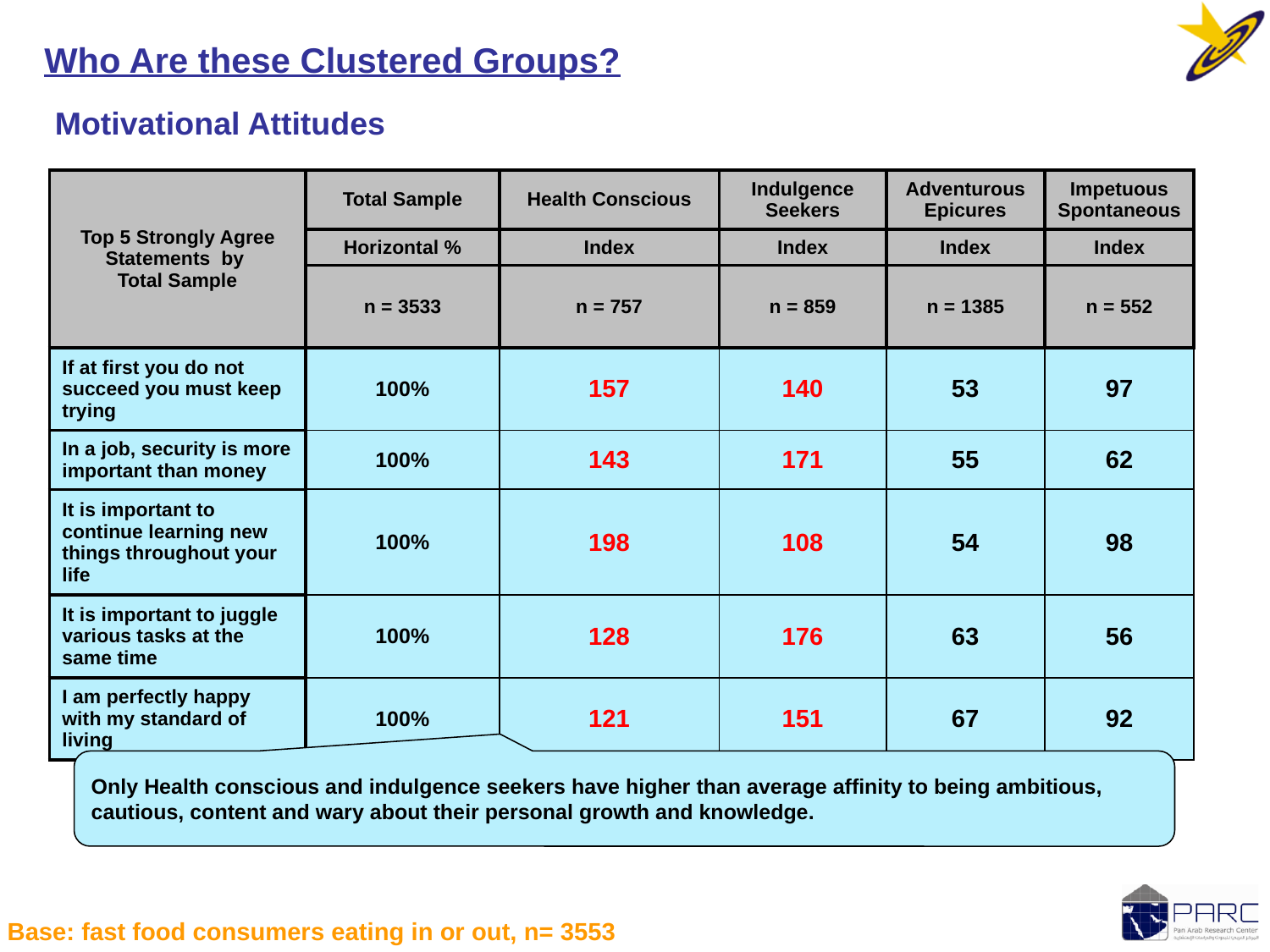

Who Are these Clustered Groups?
Motivational Attitudes
| Top 5 Strongly Agree Statements  by Total Sample | Total Sample | Health Conscious | Indulgence Seekers | Adventurous Epicures | Impetuous Spontaneous |
| --- | --- | --- | --- | --- | --- |
|  | Horizontal % | Index | Index | Index | Index |
|  | n = 3533 | n = 757 | n = 859 | n = 1385 | n = 552 |
| If at first you do not succeed you must keep trying | 100% | 157 | 140 | 53 | 97 |
| In a job, security is more important than money | 100% | 143 | 171 | 55 | 62 |
| It is important to continue learning new things throughout your life | 100% | 198 | 108 | 54 | 98 |
| It is important to juggle various tasks at the same time | 100% | 128 | 176 | 63 | 56 |
| I am perfectly happy with my standard of living | 100% | 121 | 151 | 67 | 92 |
Only Health conscious and indulgence seekers have higher than average affinity to being ambitious, cautious, content and wary about their personal growth and knowledge.
Base: fast food consumers eating in or out, n= 3553